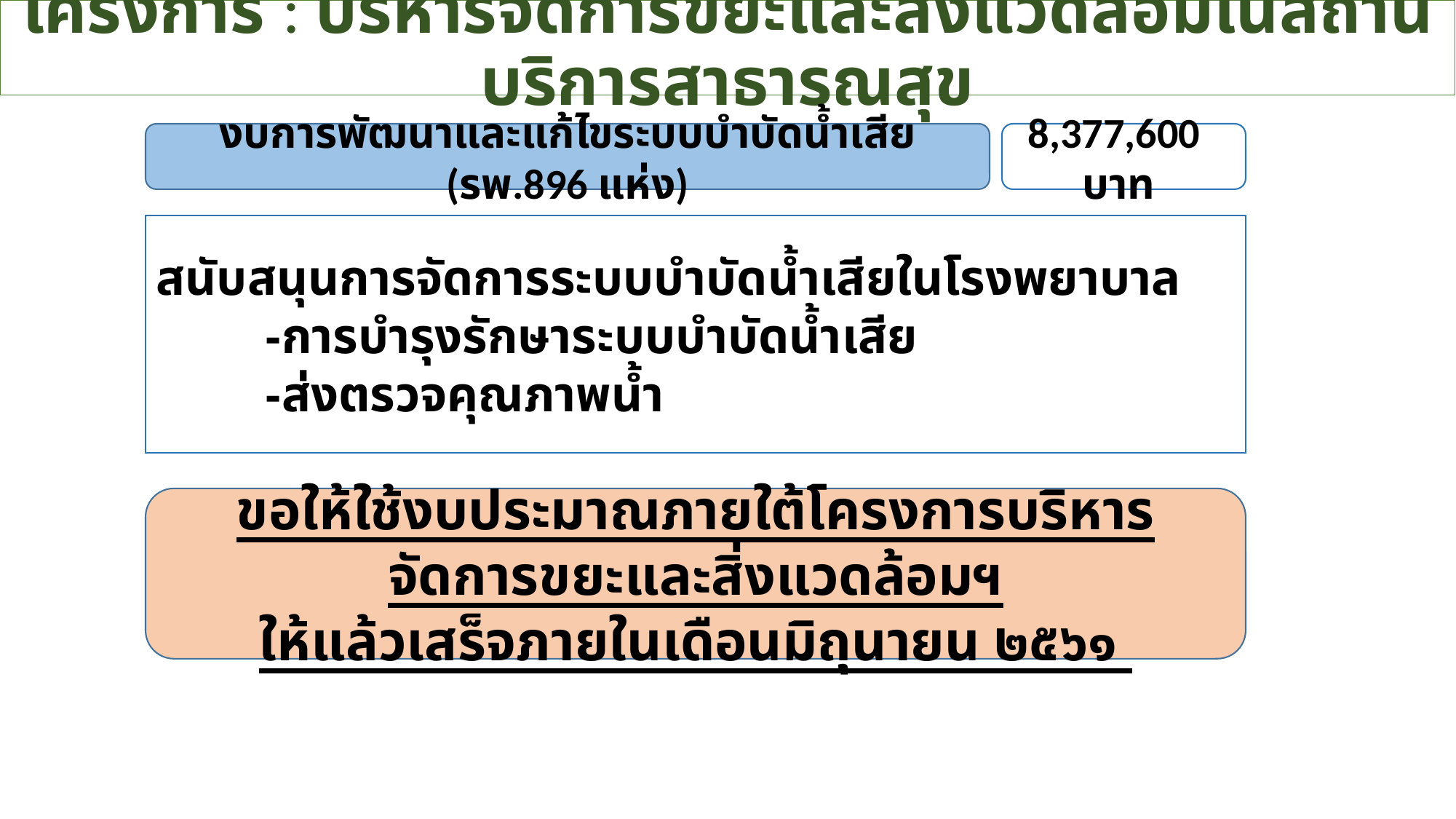

# โครงการ : บริหารจัดการขยะและสิ่งแวดล้อมในสถานบริการสาธารณสุข
งบการพัฒนาและแก้ไขระบบบำบัดน้ำเสีย (รพ.896 แห่ง)
8,377,600   บาท
สนับสนุนการจัดการระบบบำบัดน้ำเสียในโรงพยาบาล
 	-การบำรุงรักษาระบบบำบัดน้ำเสีย
 	-ส่งตรวจคุณภาพน้ำ
ขอให้ใช้งบประมาณภายใต้โครงการบริหารจัดการขยะและสิ่งแวดล้อมฯ
ให้แล้วเสร็จภายในเดือนมิถุนายน ๒๕๖๑